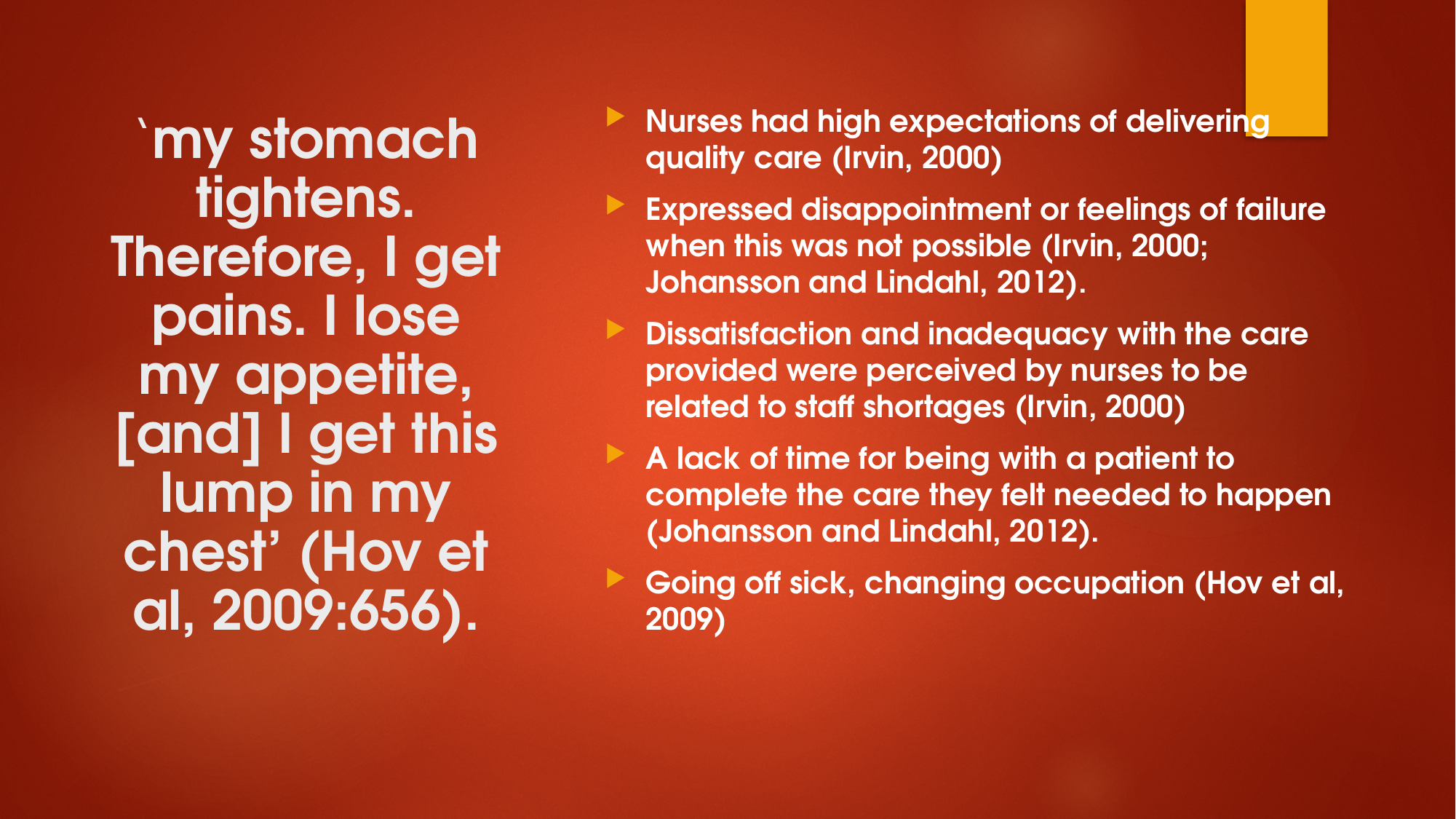

Nurses had high expectations of delivering quality care (Irvin, 2000)
Expressed disappointment or feelings of failure when this was not possible (Irvin, 2000; Johansson and Lindahl, 2012).
Dissatisfaction and inadequacy with the care provided were perceived by nurses to be related to staff shortages (Irvin, 2000)
A lack of time for being with a patient to complete the care they felt needed to happen (Johansson and Lindahl, 2012).
Going off sick, changing occupation (Hov et al, 2009)

# ‘my stomach tightens. Therefore, I get pains. I lose my appetite, [and] I get this lump in my chest’ (Hov et al, 2009:656).